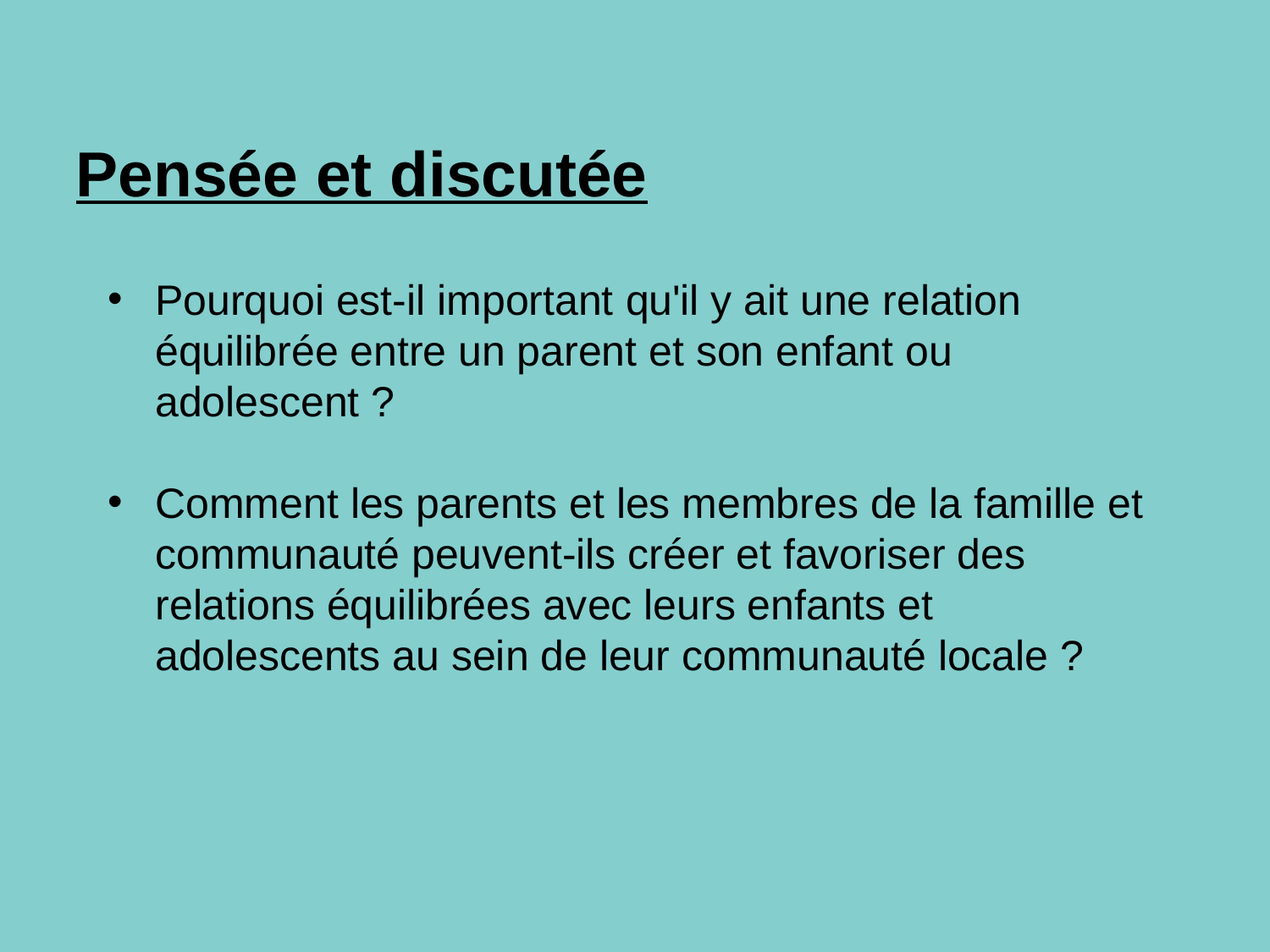

Pensée et discutée
Pourquoi est-il important qu'il y ait une relation équilibrée entre un parent et son enfant ou adolescent ?

Comment les parents et les membres de la famille et communauté peuvent-ils créer et favoriser des relations équilibrées avec leurs enfants et adolescents au sein de leur communauté locale ?